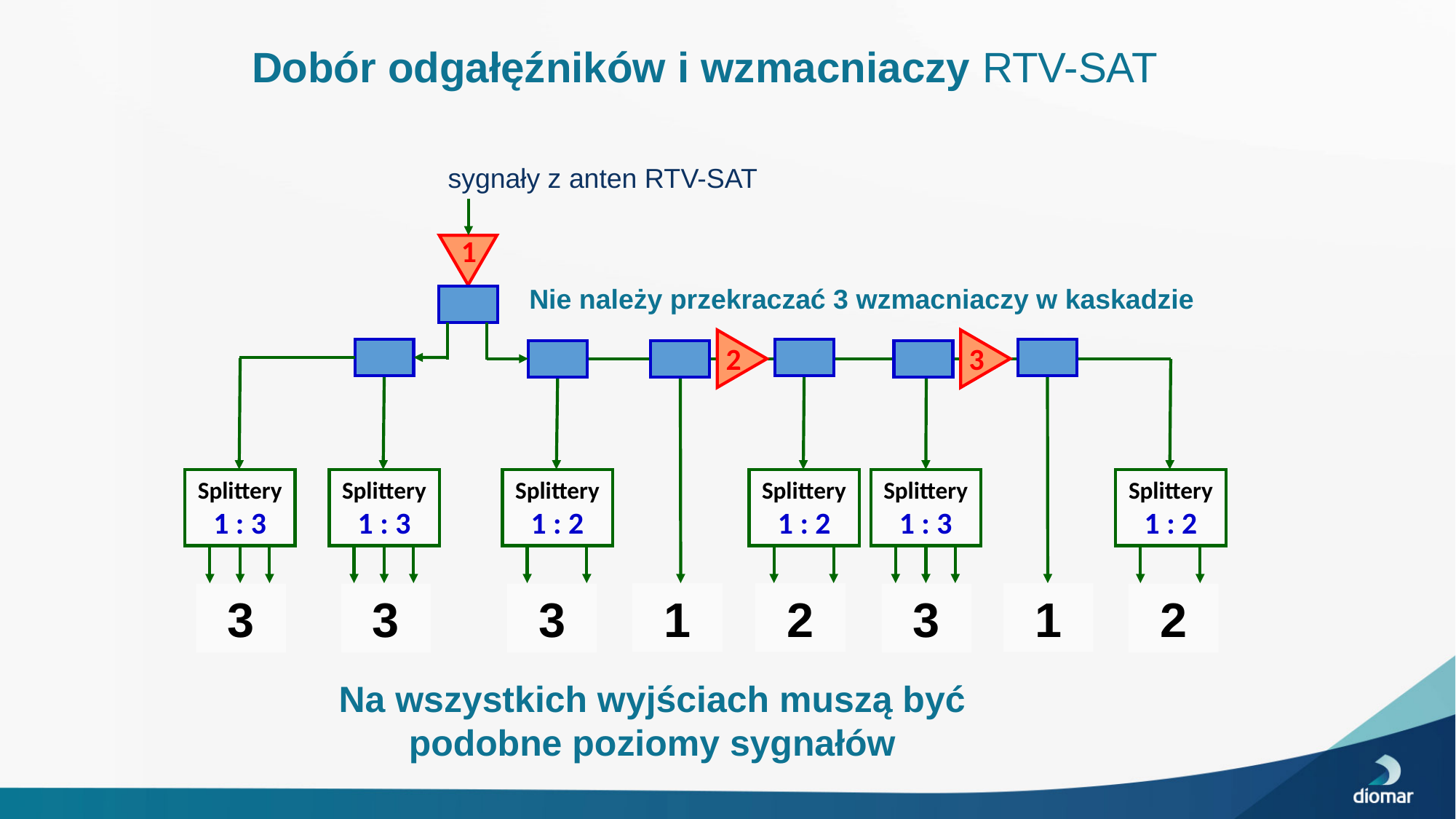

# Dobór odgałęźników i wzmacniaczy RTV-SAT
sygnały z anten RTV-SAT
1

Nie należy przekraczać 3 wzmacniaczy w kaskadzie

2
3

Splittery
1 : 3
Splittery
1 : 3
Splittery
1 : 2
Splittery
1 : 2
Splittery
1 : 3
Splittery
1 : 2
1
2
1
3
3
3
3
2
Na wszystkich wyjściach muszą być
podobne poziomy sygnałów